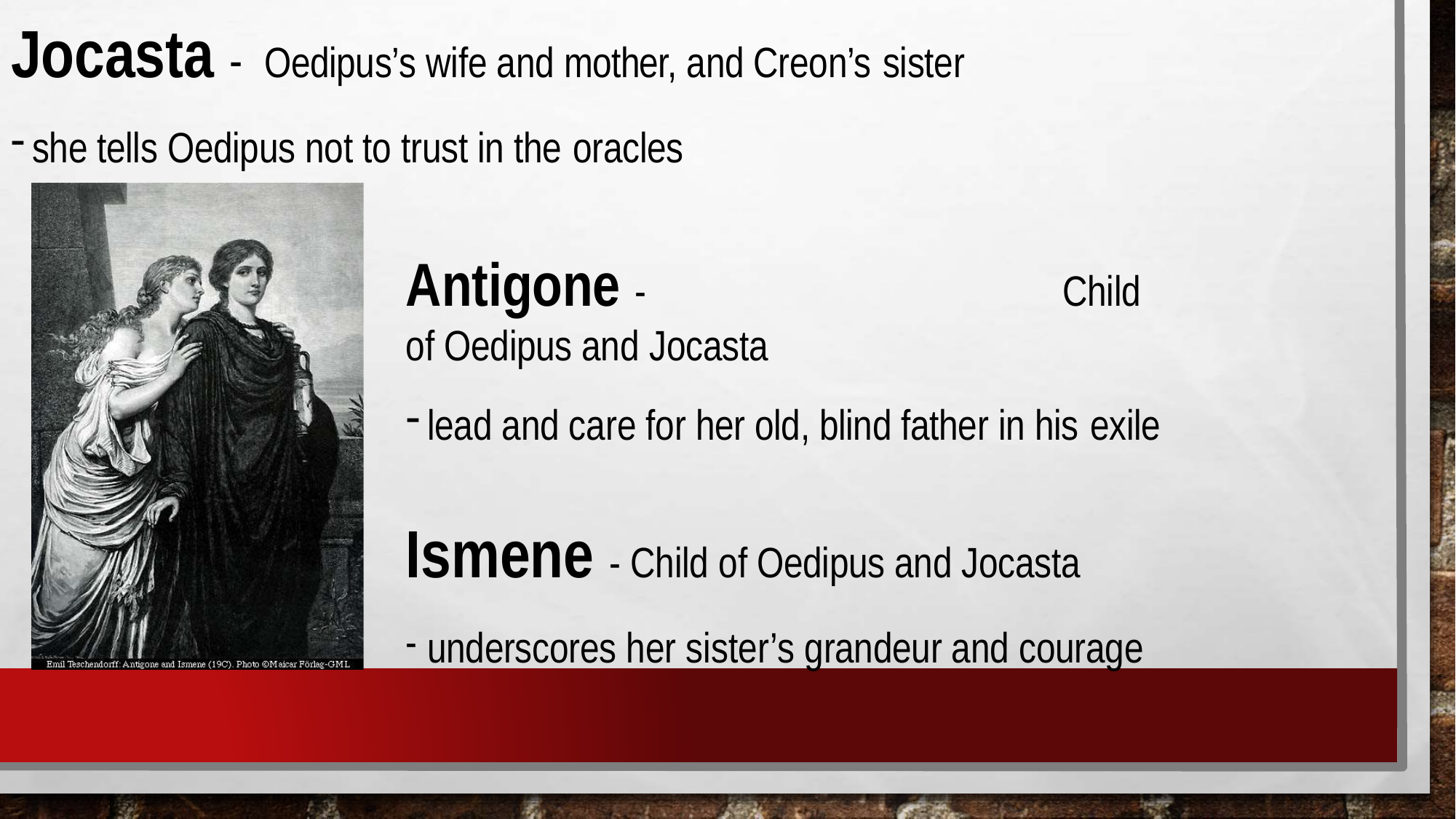

# Jocasta -	Oedipus’s wife and mother, and Creon’s sister
she tells Oedipus not to trust in the oracles

Antigone -	Child of Oedipus and Jocasta
lead and care for her old, blind father in his exile

Ismene - Child of Oedipus and Jocasta
underscores her sister’s grandeur and courage